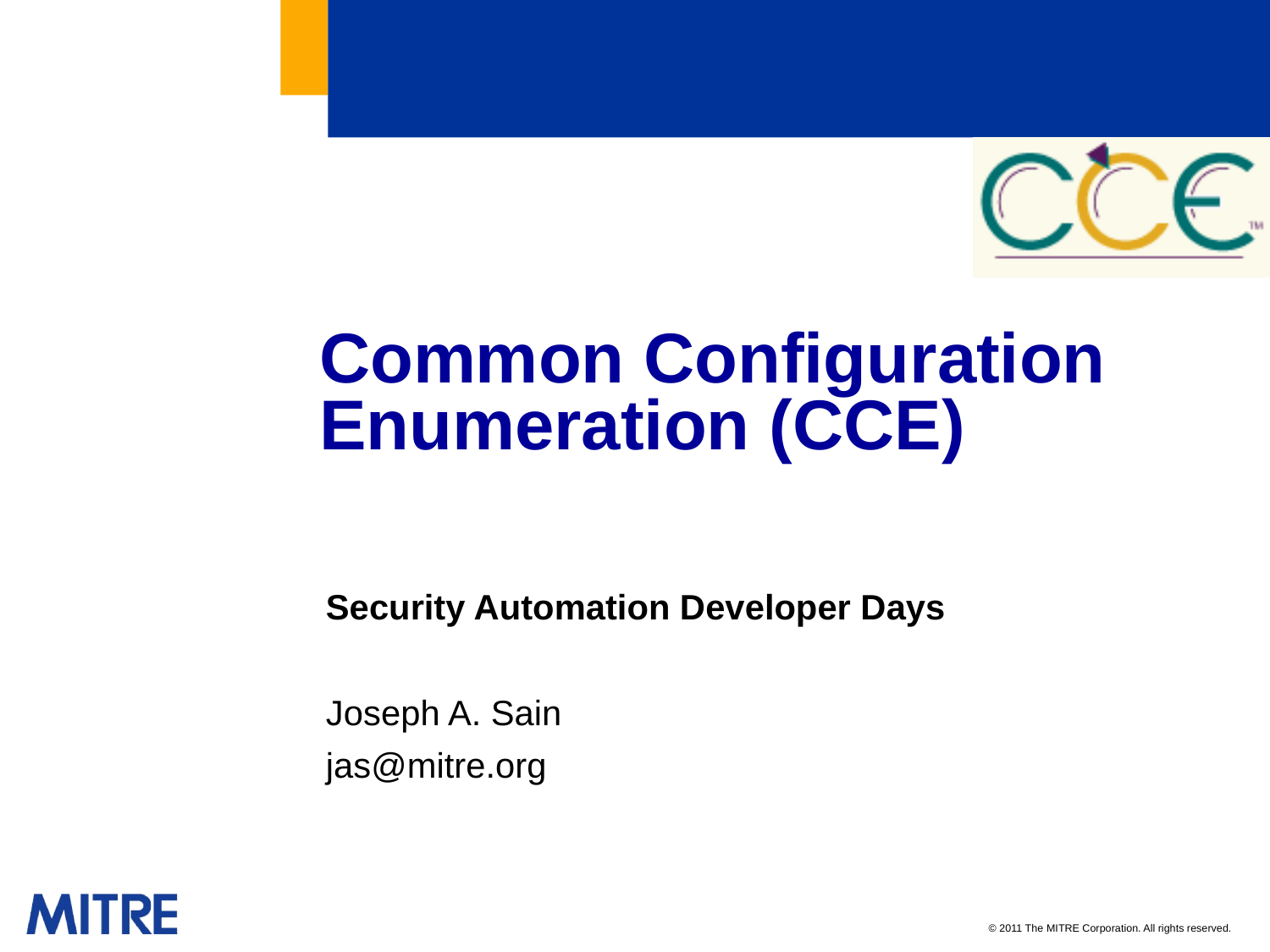

# Common Configuration Enumeration (CCE)
Security Automation Developer Days

Joseph A. Sain
jas@mitre.org